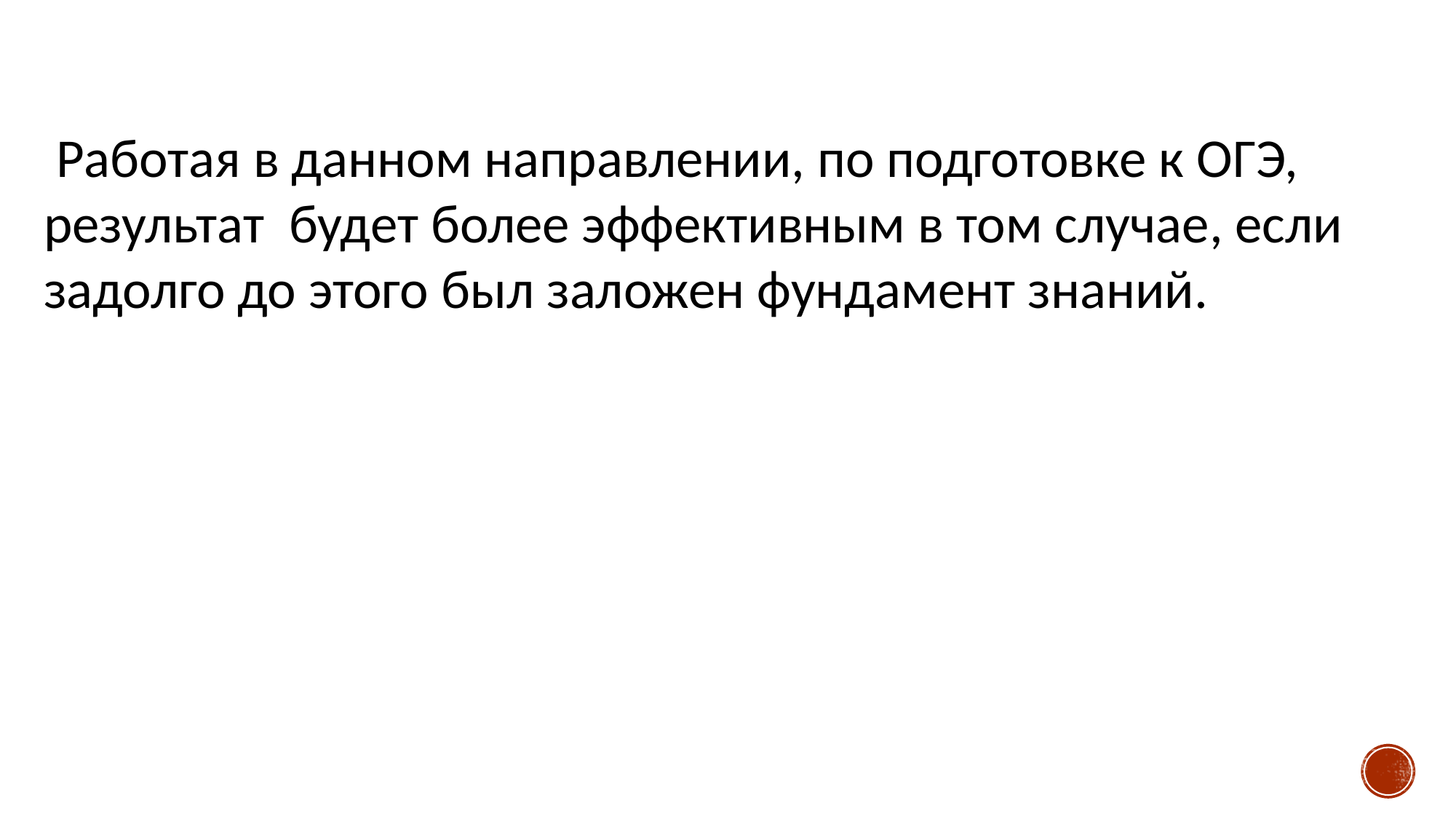

Работая в данном направлении, по подготовке к ОГЭ, результат  будет более эффективным в том случае, если задолго до этого был заложен фундамент знаний.